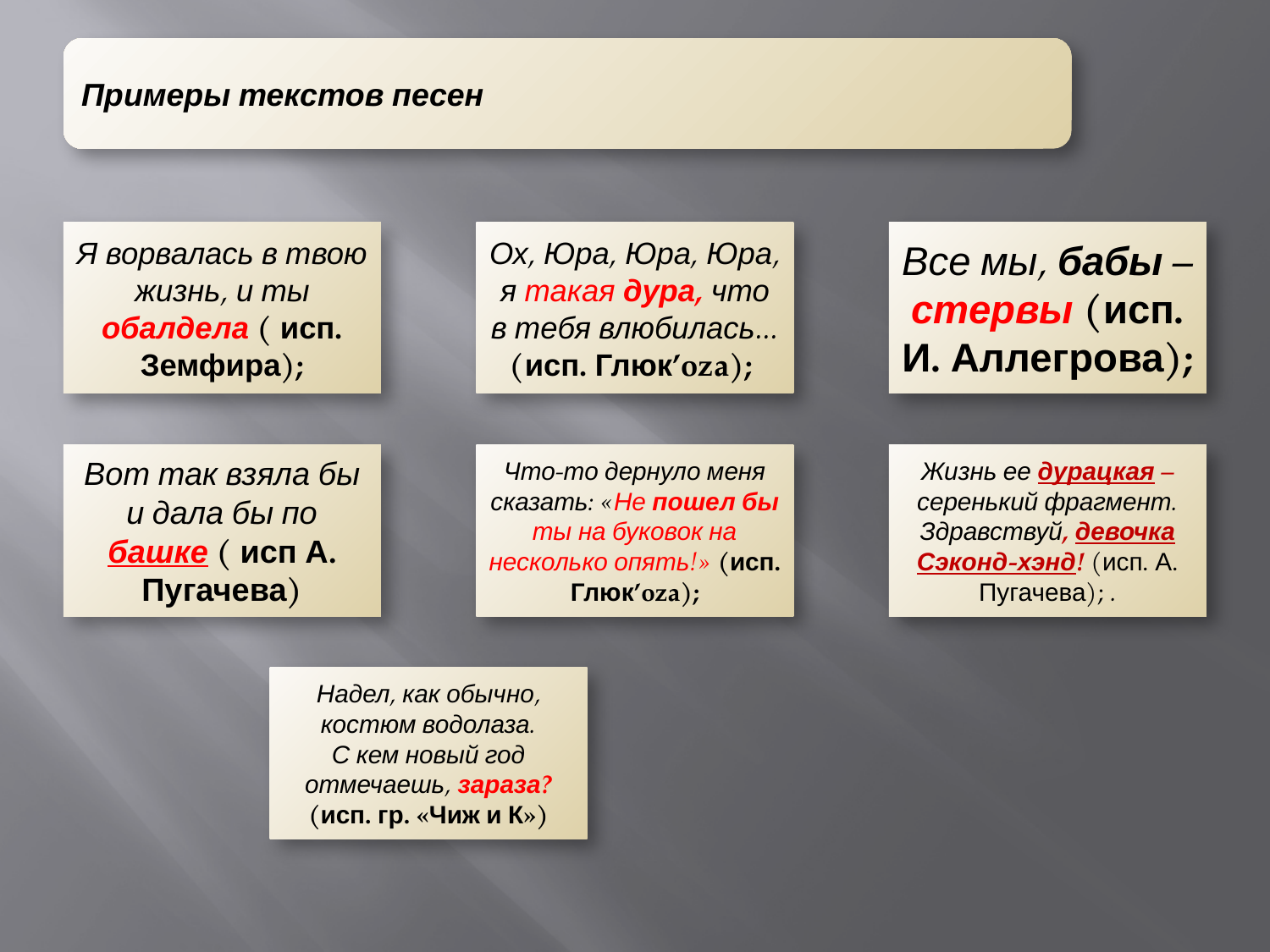

Примеры текстов песен
Я ворвалась в твою жизнь, и ты обалдела ( исп. Земфира);
Ох, Юра, Юра, Юра, я такая дура, что в тебя влюбилась... (исп. Глюк’oza);
Все мы, бабы – стервы (исп. И. Аллегрова);
Вот так взяла бы и дала бы по башке ( исп А. Пугачева)
Что-то дернуло меня сказать: «Не пошел бы ты на буковок на несколько опять!» (исп. Глюк’oza);
Жизнь ее дурацкая – серенький фрагмент. Здравствуй, девочка Сэконд-хэнд! (исп. А. Пугачева); .
Надел, как обычно, костюм водолаза.
С кем новый год отмечаешь, зараза? (исп. гр. «Чиж и К»)